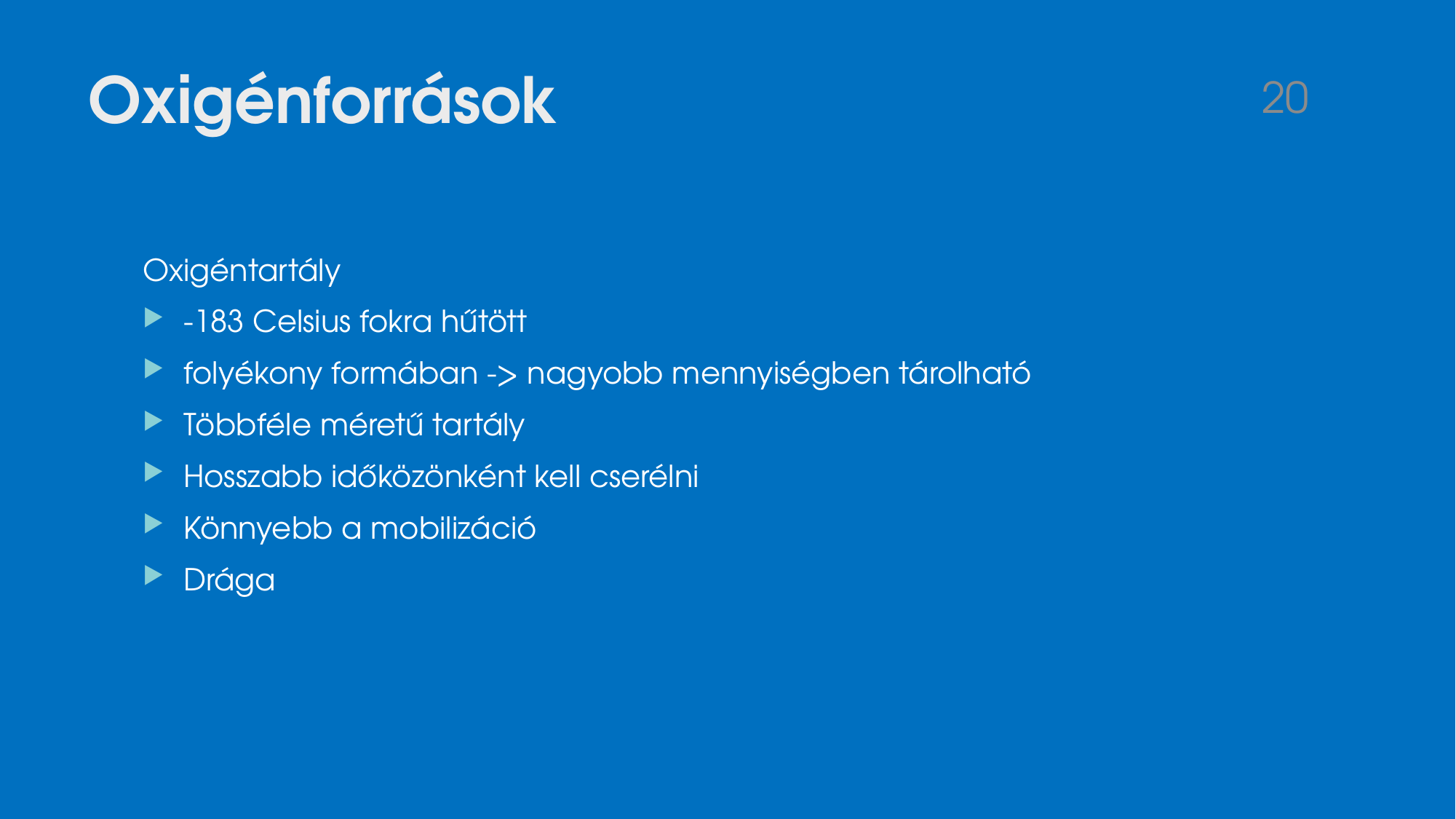

20
# Oxigénforrások
Oxigéntartály
-183 Celsius fokra hűtött
folyékony formában -> nagyobb mennyiségben tárolható
Többféle méretű tartály
Hosszabb időközönként kell cserélni
Könnyebb a mobilizáció
Drága